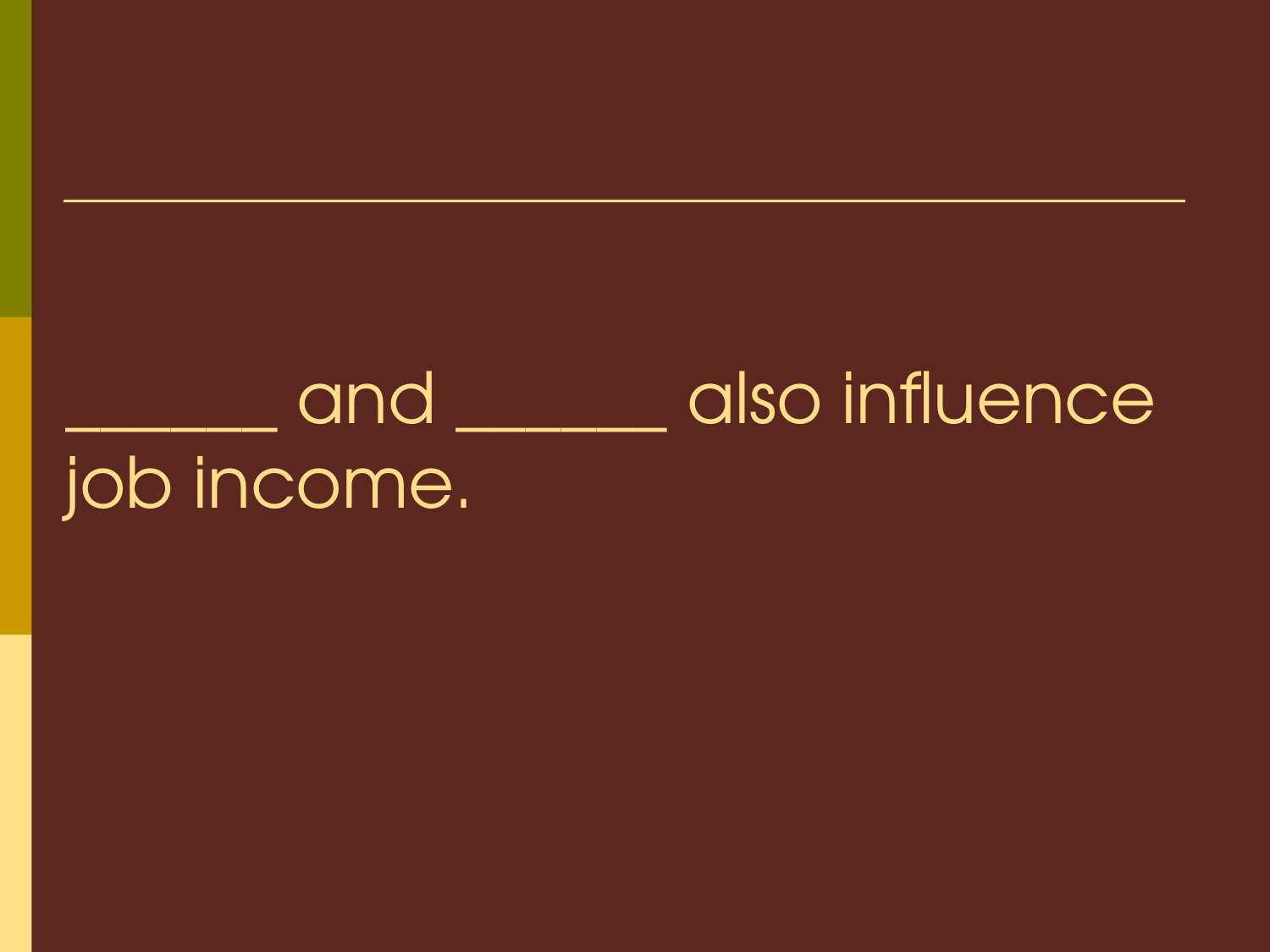

# ______ and ______ also influence job income.